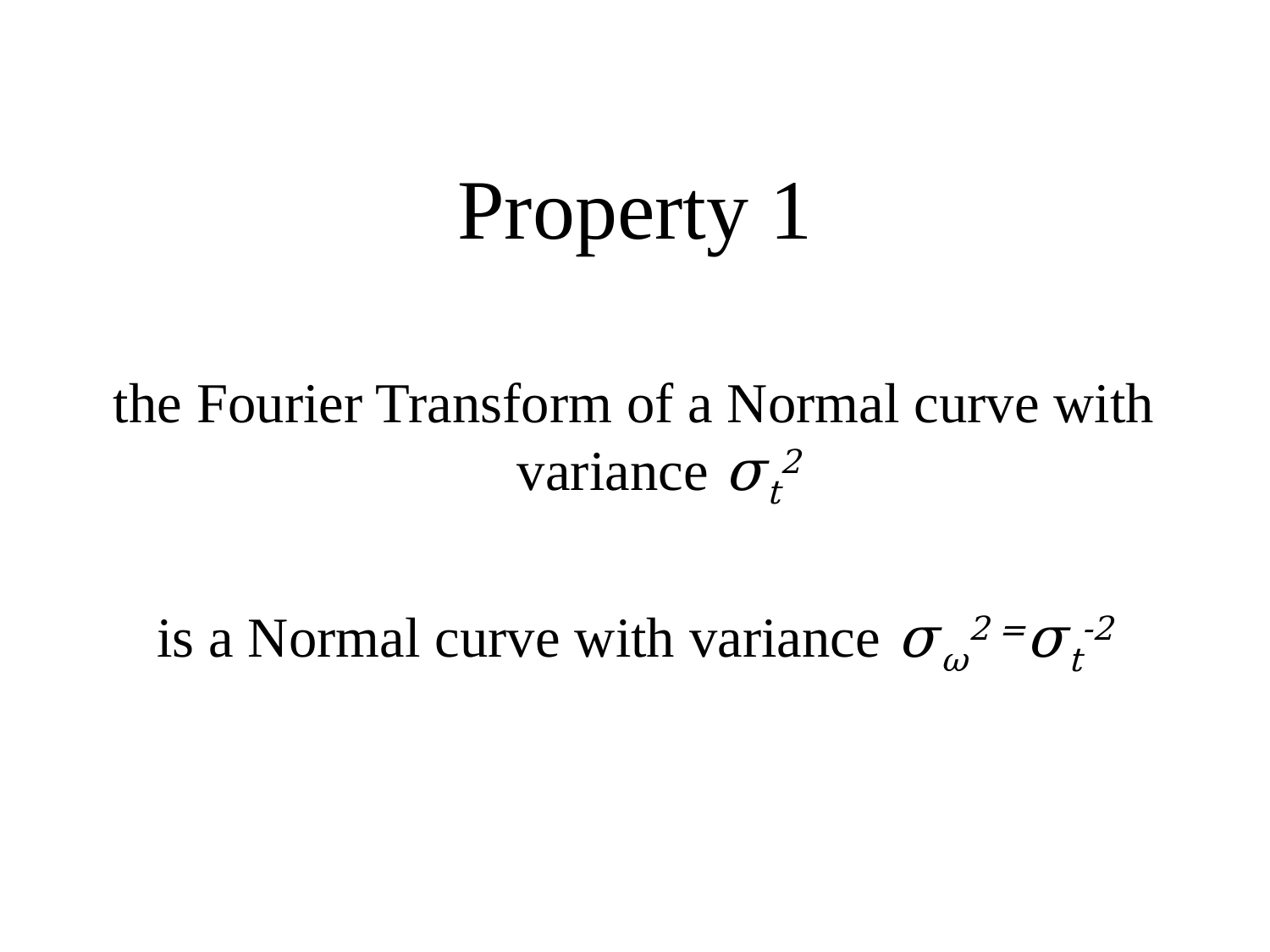

Property 1
the Fourier Transform of a Normal curve with variance σt2

is a Normal curve with variance σω2 =σt-2